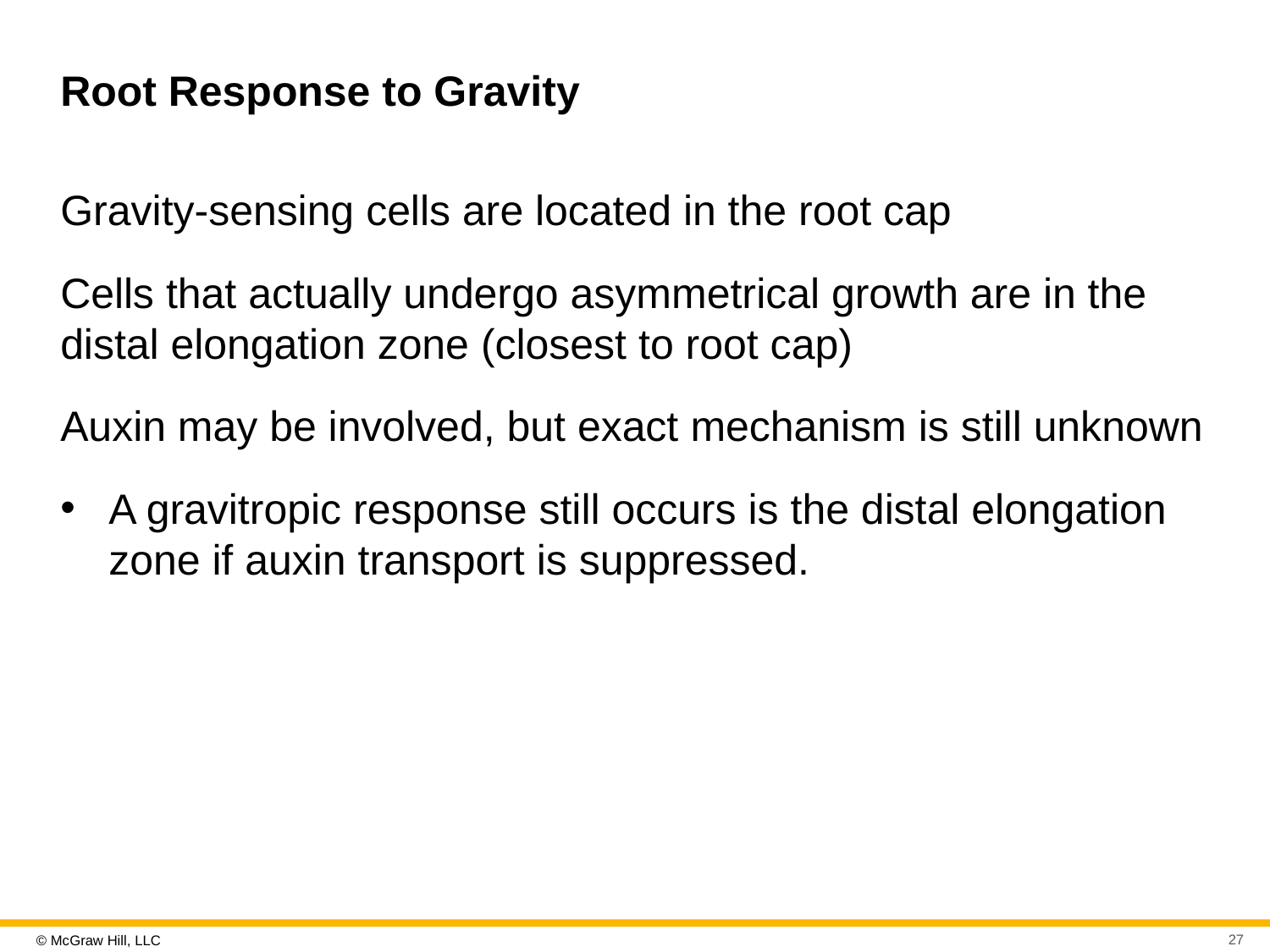

# Root Response to Gravity
Gravity-sensing cells are located in the root cap
Cells that actually undergo asymmetrical growth are in the distal elongation zone (closest to root cap)
Auxin may be involved, but exact mechanism is still unknown
A gravitropic response still occurs is the distal elongation zone if auxin transport is suppressed.
27